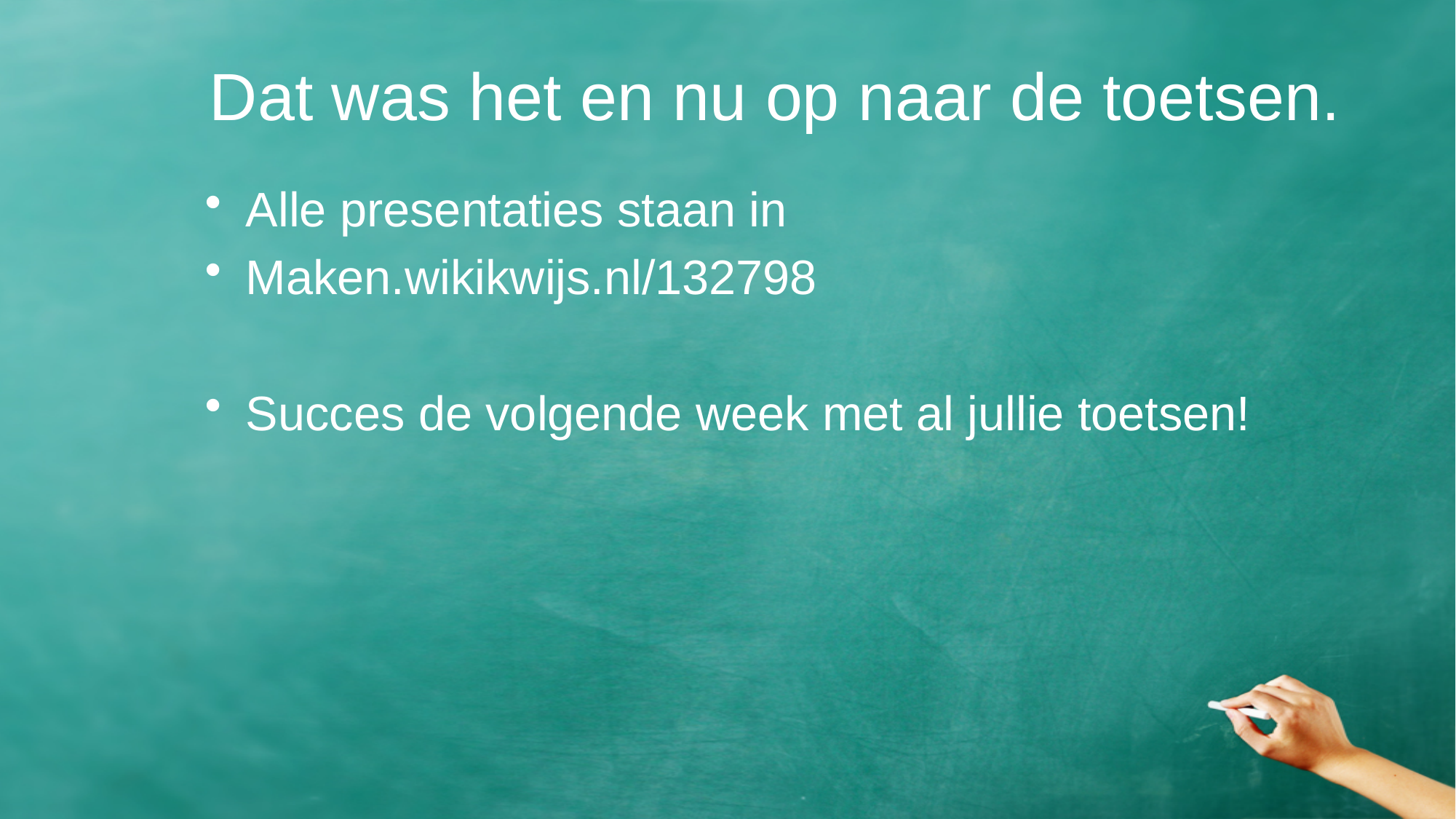

# Dat was het en nu op naar de toetsen.
Alle presentaties staan in
Maken.wikikwijs.nl/132798

Succes de volgende week met al jullie toetsen!